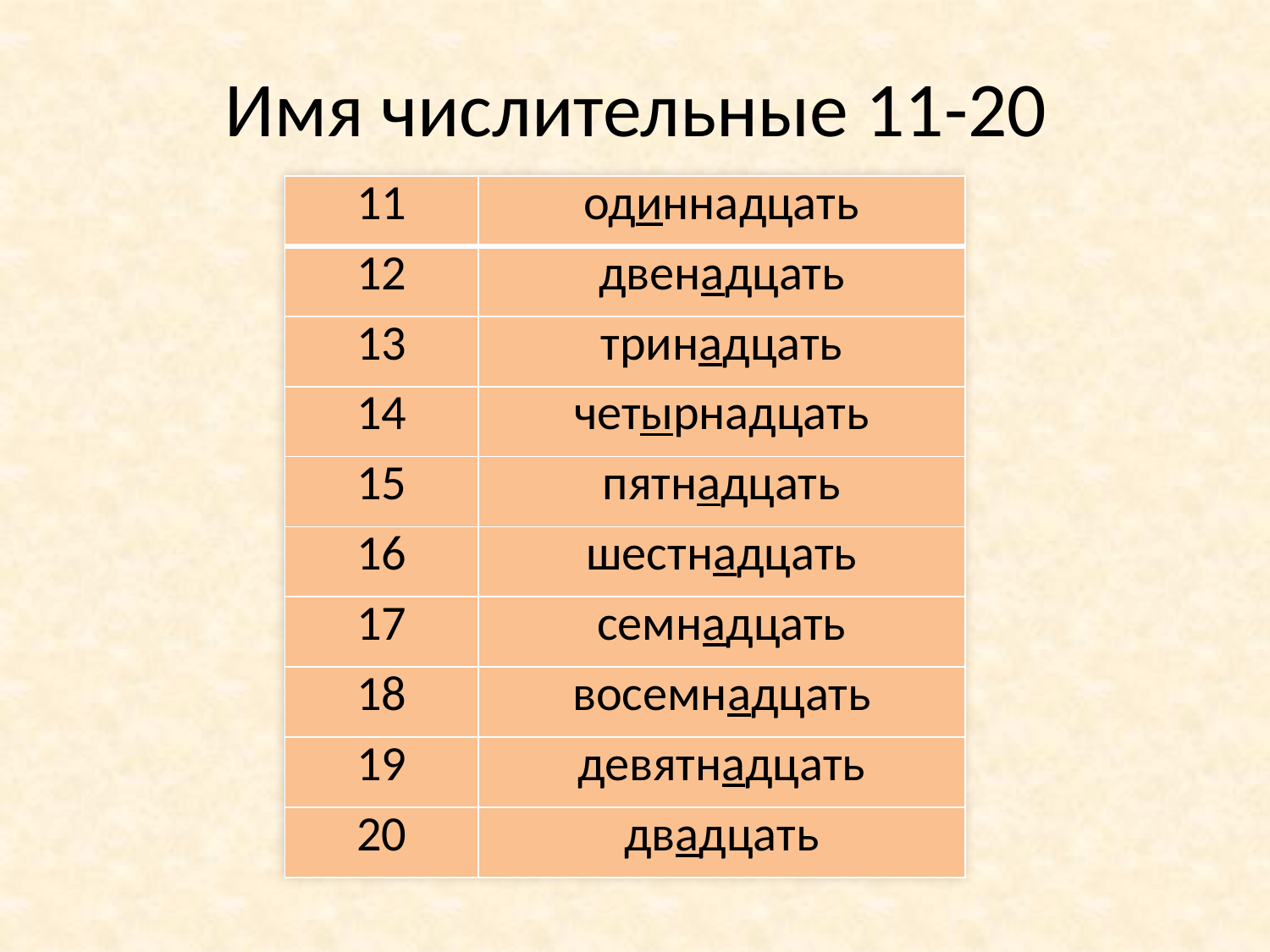

# Имя числительные 11-20
| 11 | одиннадцать |
| --- | --- |
| 12 | двенадцать |
| 13 | тринадцать |
| 14 | четырнадцать |
| 15 | пятнадцать |
| 16 | шестнадцать |
| 17 | семнадцать |
| 18 | восемнадцать |
| 19 | девятнадцать |
| 20 | двадцать |